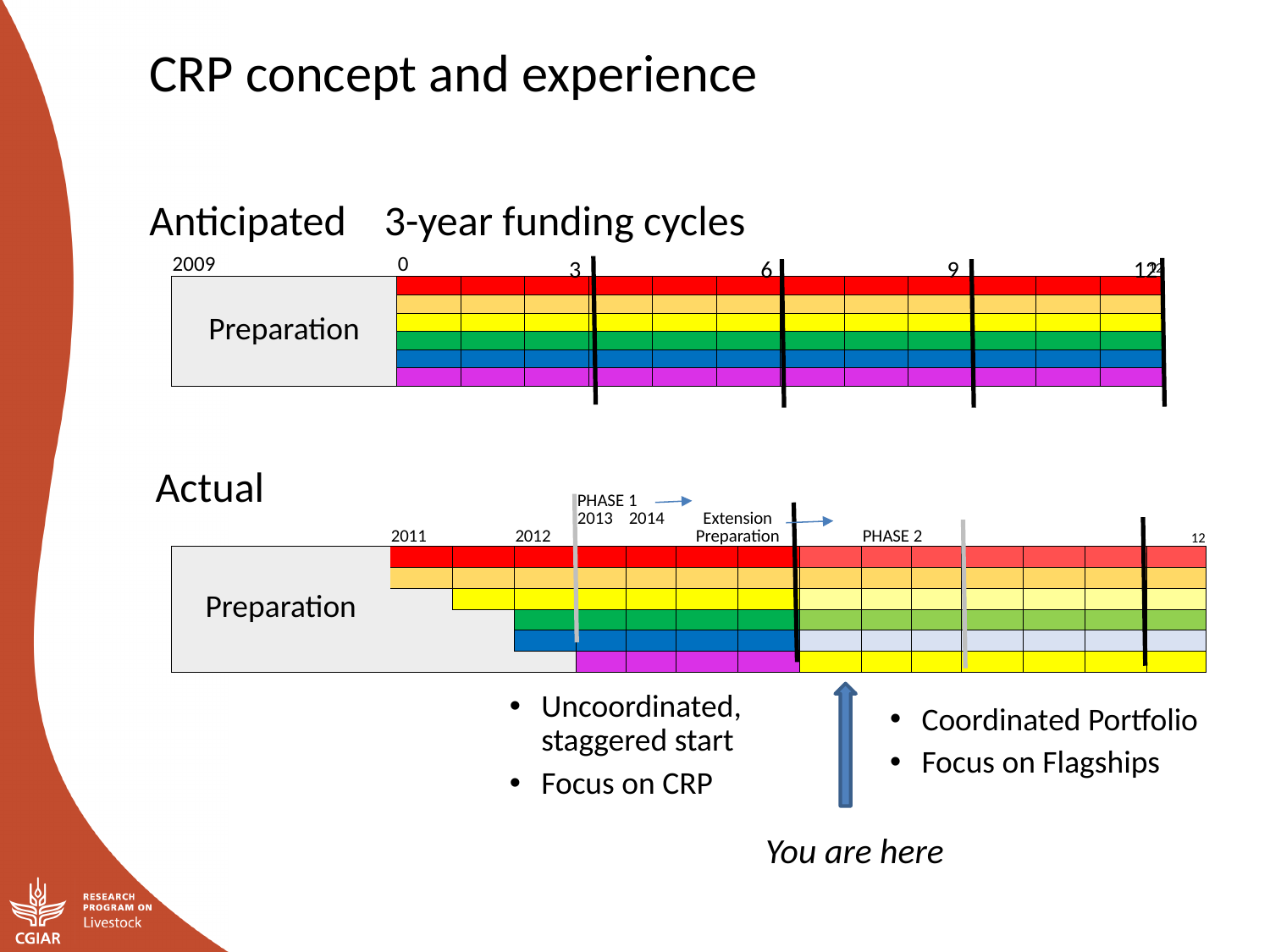

CRP concept and experience
Anticipated    3-year funding cycles

3                                  6                                 9                                 12
| 2009 | 0 |  |  |  |  |  |  |  |  |  |  | 12 |
| --- | --- | --- | --- | --- | --- | --- | --- | --- | --- | --- | --- | --- |
| Preparation |  |  |  |  |  |  |  |  |  |  |  |  |
|  |  |  |  |  |  |  |  |  |  |  |  |  |
|  |  |  |  |  |  |  |  |  |  |  |  |  |
|  |  |  |  |  |  |  |  |  |  |  |  |  |
|  |  |  |  |  |  |  |  |  |  |  |  |  |
|  |  |  |  |  |  |  |  |  |  |  |  |  |
Actual

|  | 2011 |  | 2012 | PHASE 1 2013 2014 |  | Extension Preparation |  |  | PHASE 2 |  |  |  |  | 12 |
| --- | --- | --- | --- | --- | --- | --- | --- | --- | --- | --- | --- | --- | --- | --- |
| Preparation |  |  |  |  |  |  |  |  |  |  |  |  |  |  |
|  |  |  |  |  |  |  |  |  |  |  |  |  |  |  |
|  |  |  |  |  |  |  |  |  |  |  |  |  |  |  |
|  |  |  |  |  |  |  |  |  |  |  |  |  |  |  |
|  |  |  |  |  |  |  |  |  |  |  |  |  |  |  |
|  |  |  |  |  |  |  |  |  |  |  |  |  |  |  |
Uncoordinated, staggered start
Focus on CRP

Coordinated Portfolio
Focus on Flagships

You are here